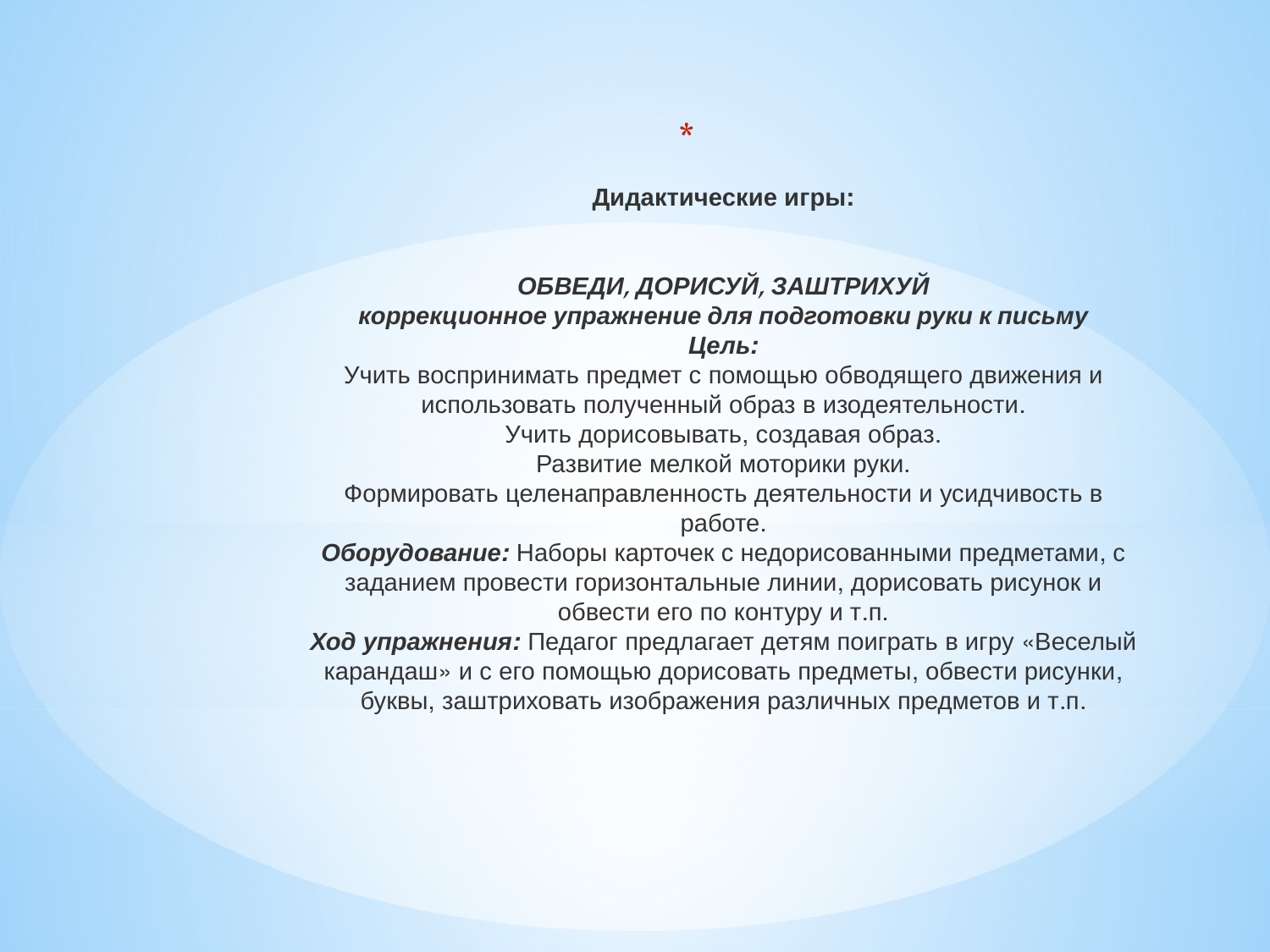

# Дидактические игры: ОБВЕДИ, ДОРИСУЙ, ЗАШТРИХУЙ коррекционное упражнение для подготовки руки к письму Цель: Учить воспринимать предмет с помощью обводящего движения и использовать полученный образ в изодеятельности. Учить дорисовывать, создавая образ. Развитие мелкой моторики руки. Формировать целенаправленность деятельности и усидчивость в работе. Оборудование: Наборы карточек с недорисованными предметами, с заданием провести горизонтальные линии, дорисовать рисунок и обвести его по контуру и т.п. Ход упражнения: Педагог предлагает детям поиграть в игру «Веселый карандаш» и с его помощью дорисовать предметы, обвести рисунки, буквы, заштриховать изображения различных предметов и т.п.